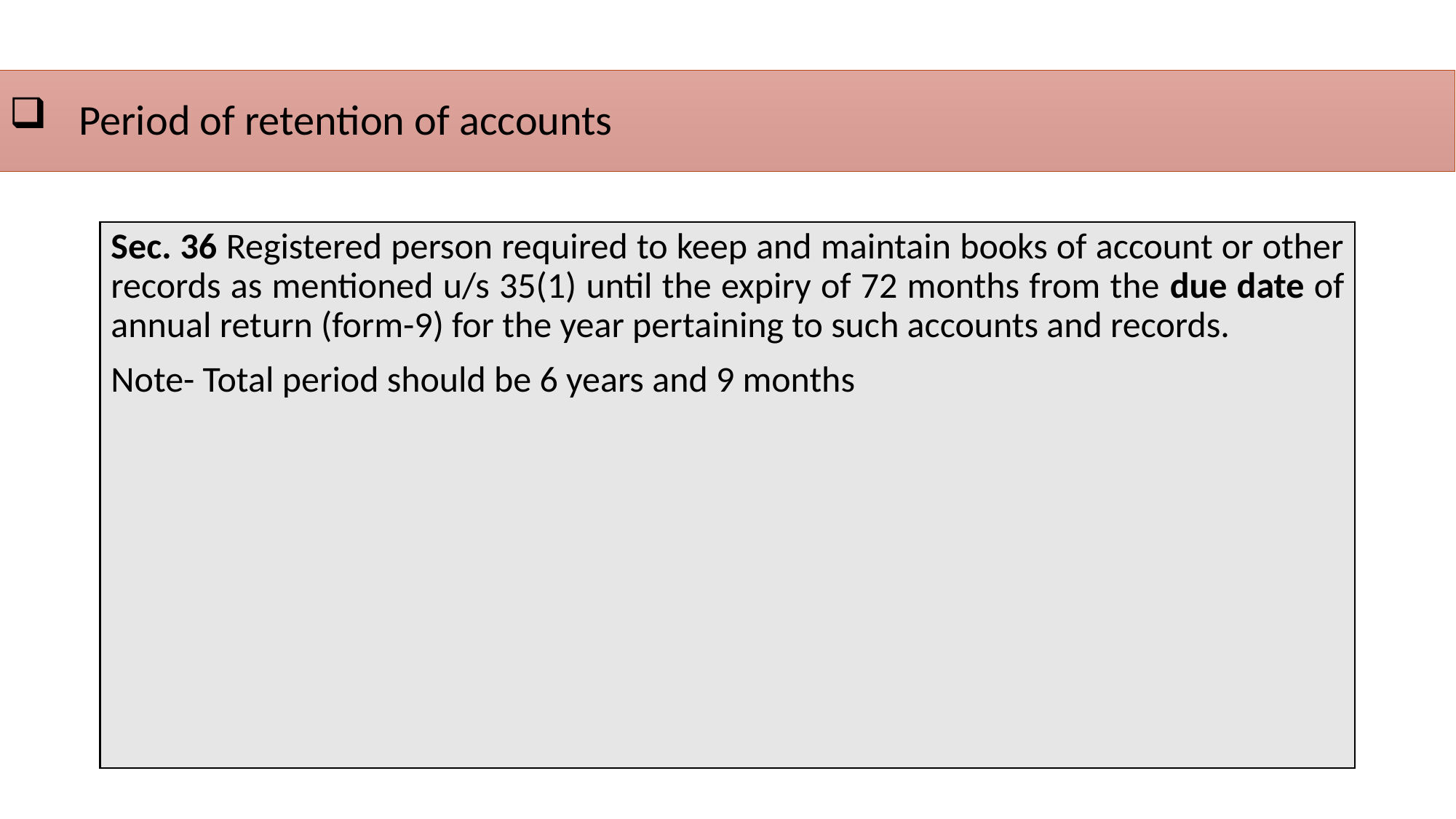

# Period of retention of accounts
Sec. 36 Registered person required to keep and maintain books of account or other records as mentioned u/s 35(1) until the expiry of 72 months from the due date of annual return (form-9) for the year pertaining to such accounts and records.
Note- Total period should be 6 years and 9 months